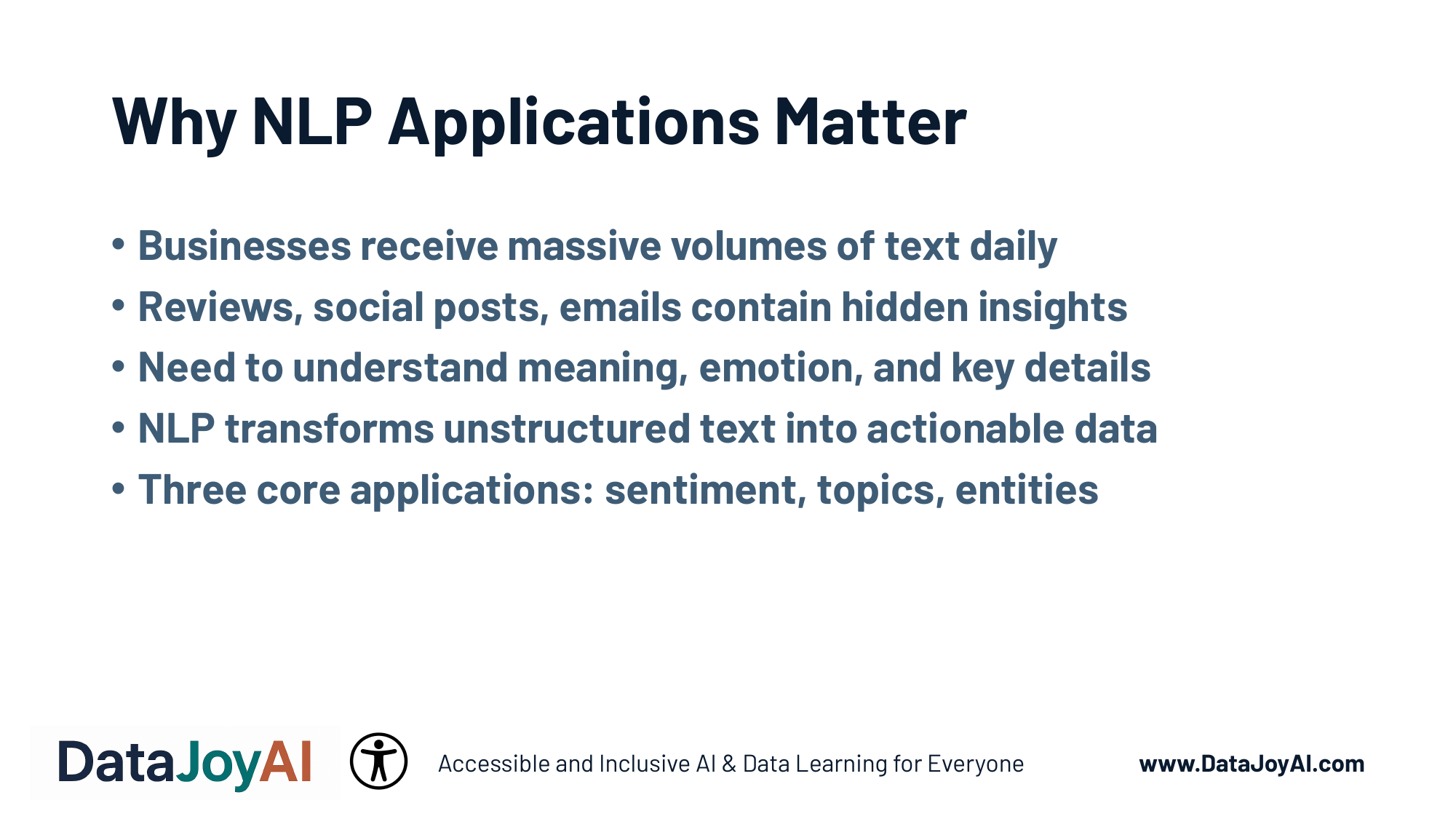

# Why NLP Applications Matter
Businesses receive massive volumes of text daily
Reviews, social posts, emails contain hidden insights
Need to understand meaning, emotion, and key details
NLP transforms unstructured text into actionable data
Three core applications: sentiment, topics, entities